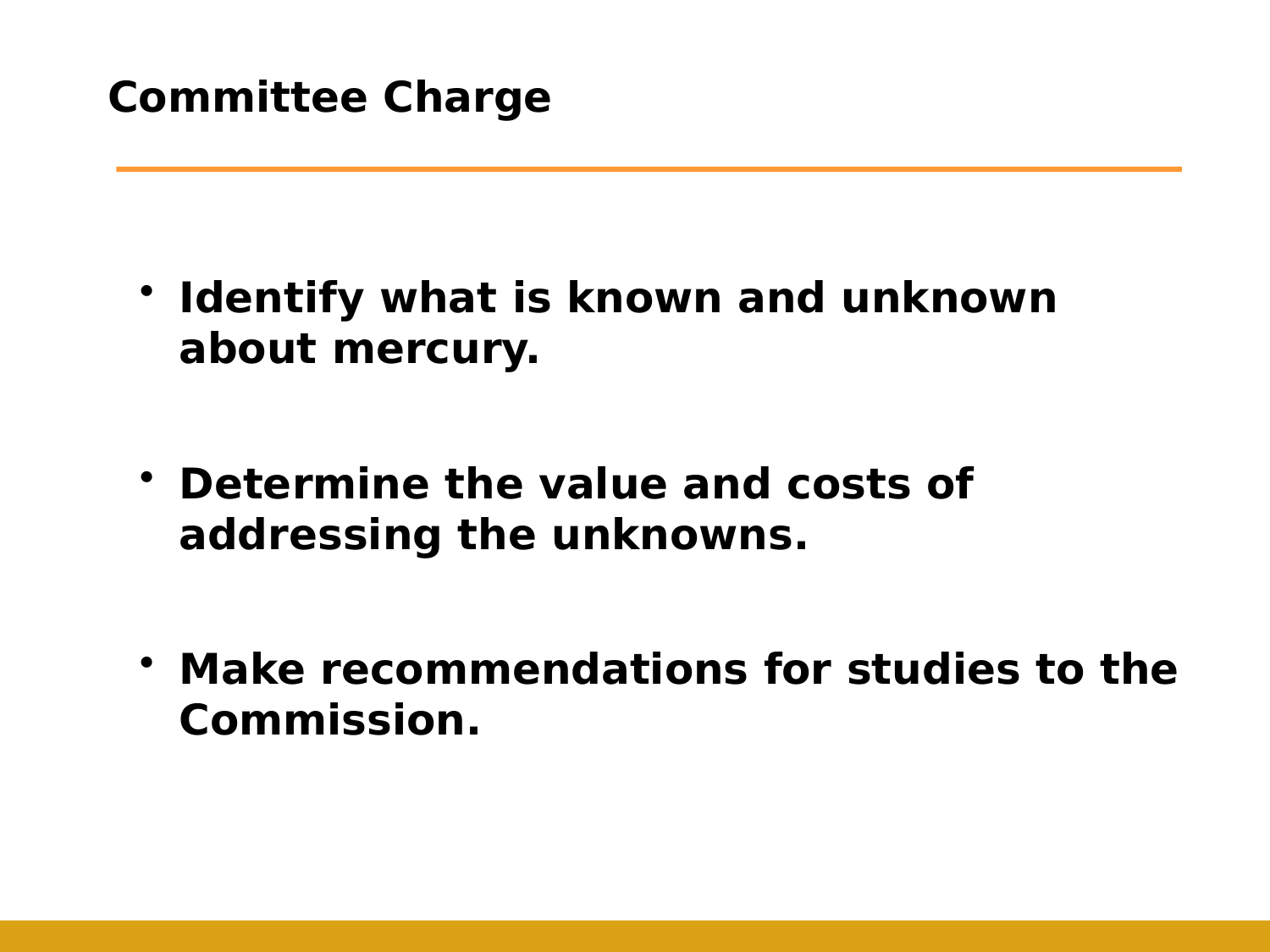

# Committee Charge

Identify what is known and unknown about mercury.

Determine the value and costs of addressing the unknowns.

Make recommendations for studies to the Commission.